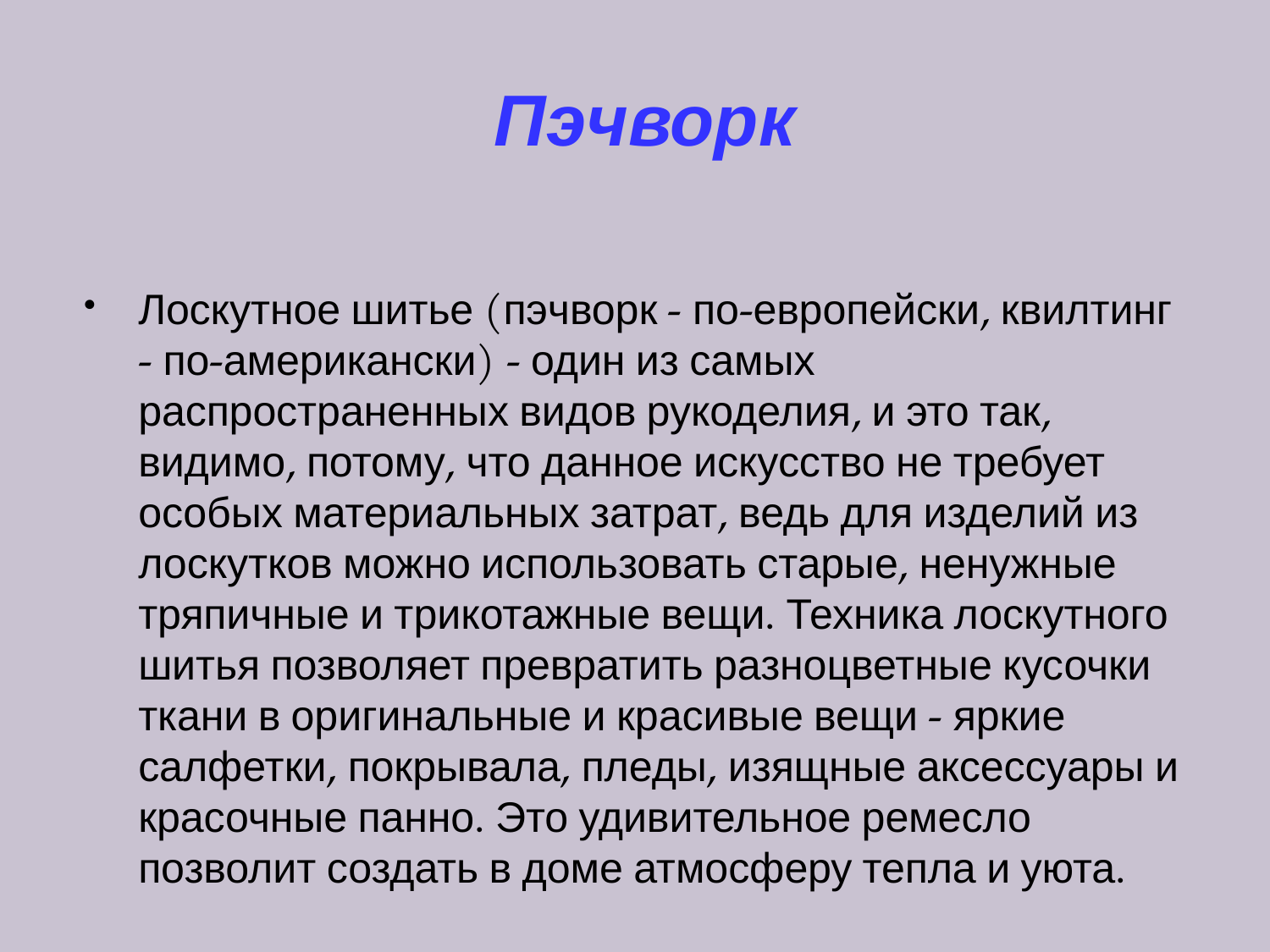

# Пэчворк
Лоскутное шитье (пэчворк - по-европейски, квилтинг - по-американски) - один из самых распространенных видов рукоделия, и это так, видимо, потому, что данное искусство не требует особых материальных затрат, ведь для изделий из лоскутков можно использовать старые, ненужные тряпичные и трикотажные вещи. Техника лоскутного шитья позволяет превратить разноцветные кусочки ткани в оригинальные и красивые вещи - яркие салфетки, покрывала, пледы, изящные аксессуары и красочные панно. Это удивительное ремесло позволит создать в доме атмосферу тепла и уюта.